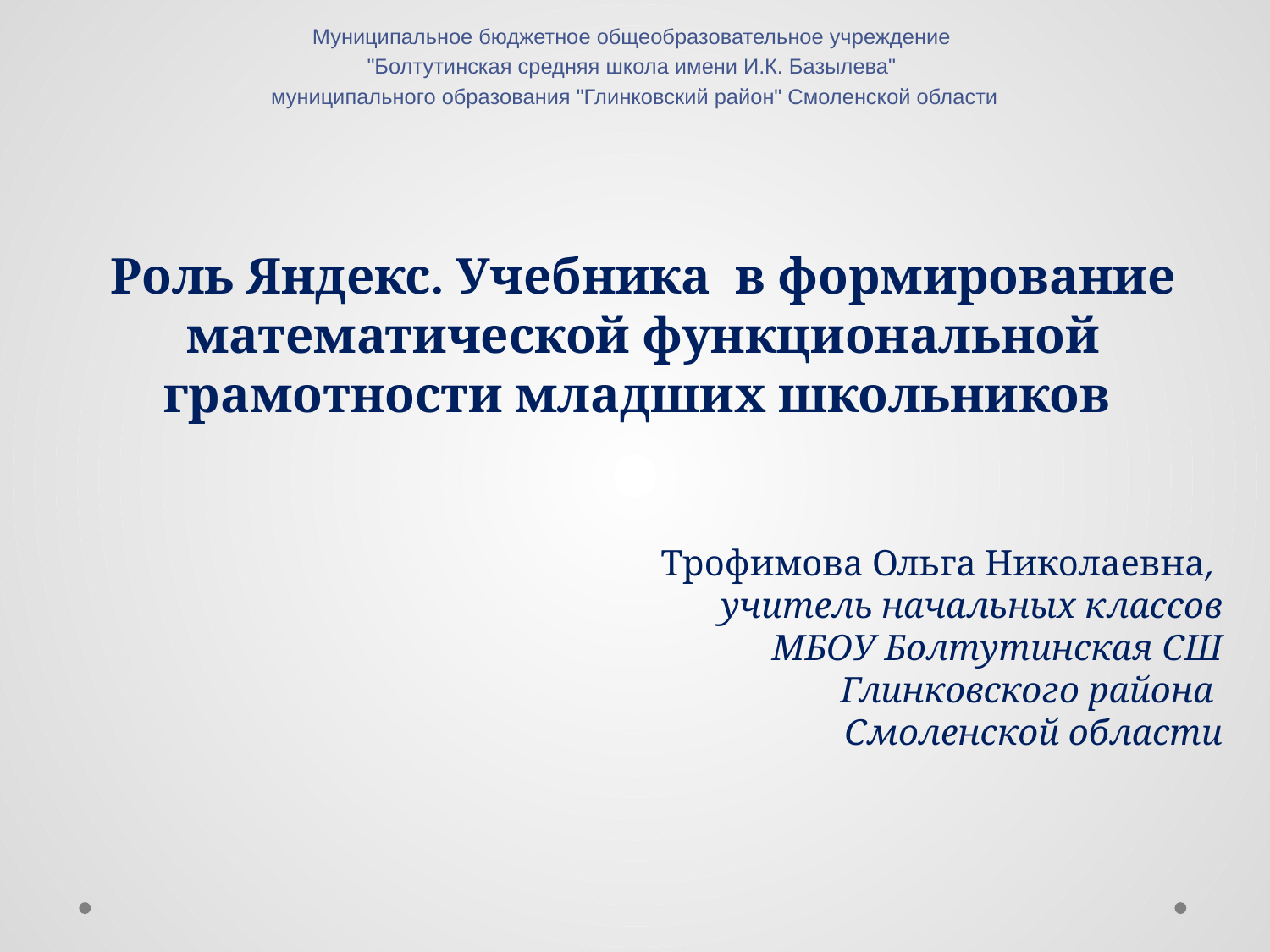

Муниципальное бюджетное общеобразовательное учреждение
"Болтутинская средняя школа имени И.К. Базылева"
муниципального образования "Глинковский район" Смоленской области

Роль Яндекс. Учебника  в формирование математической функциональной грамотности младших школьников

Трофимова Ольга Николаевна,
учитель начальных классов
МБОУ Болтутинская СШ
Глинковского района
Смоленской области